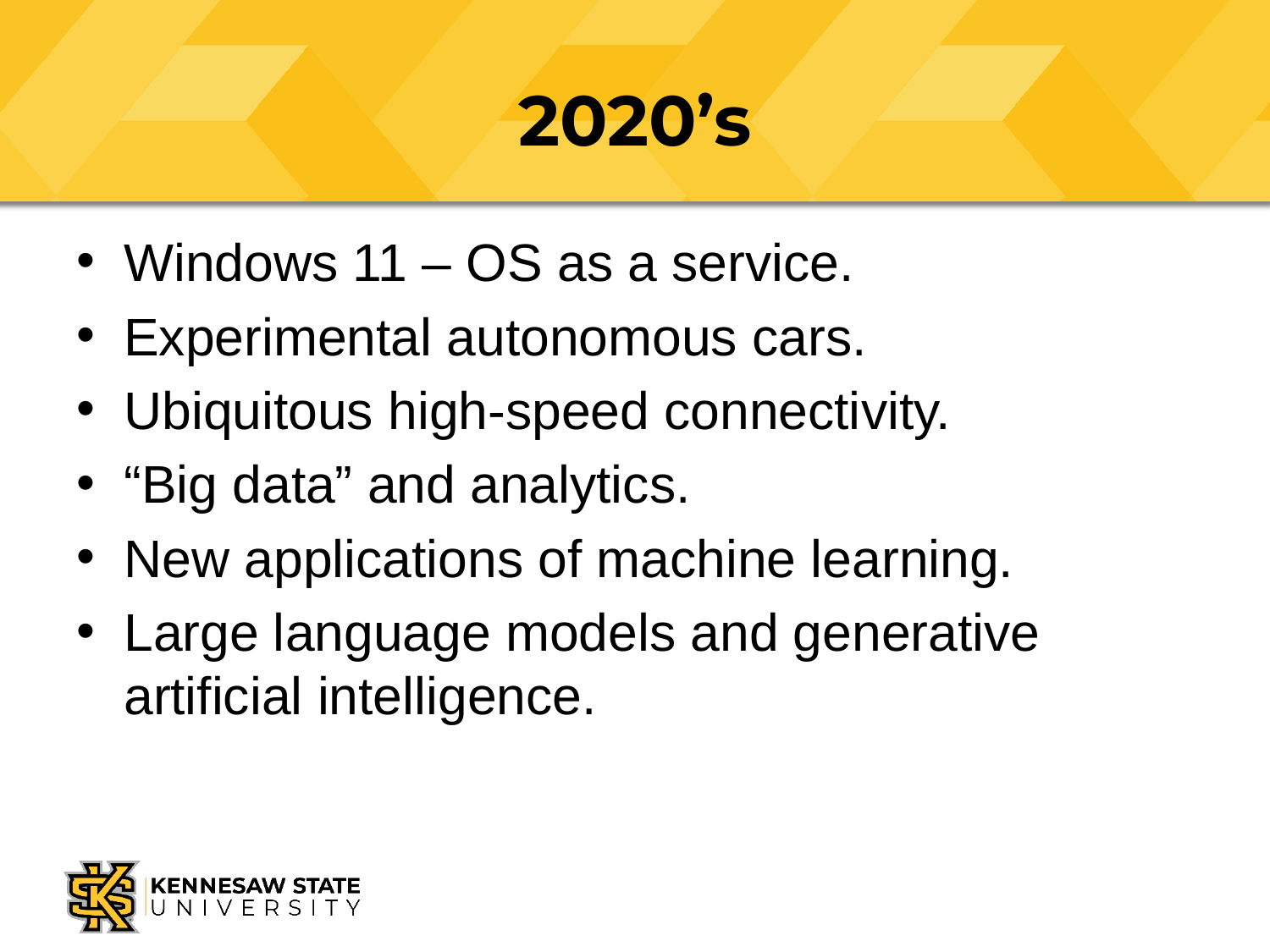

# 2020’s
Windows 11 – OS as a service.
Experimental autonomous cars.
Ubiquitous high-speed connectivity.
“Big data” and analytics.
New applications of machine learning.
Large language models and generative artificial intelligence.